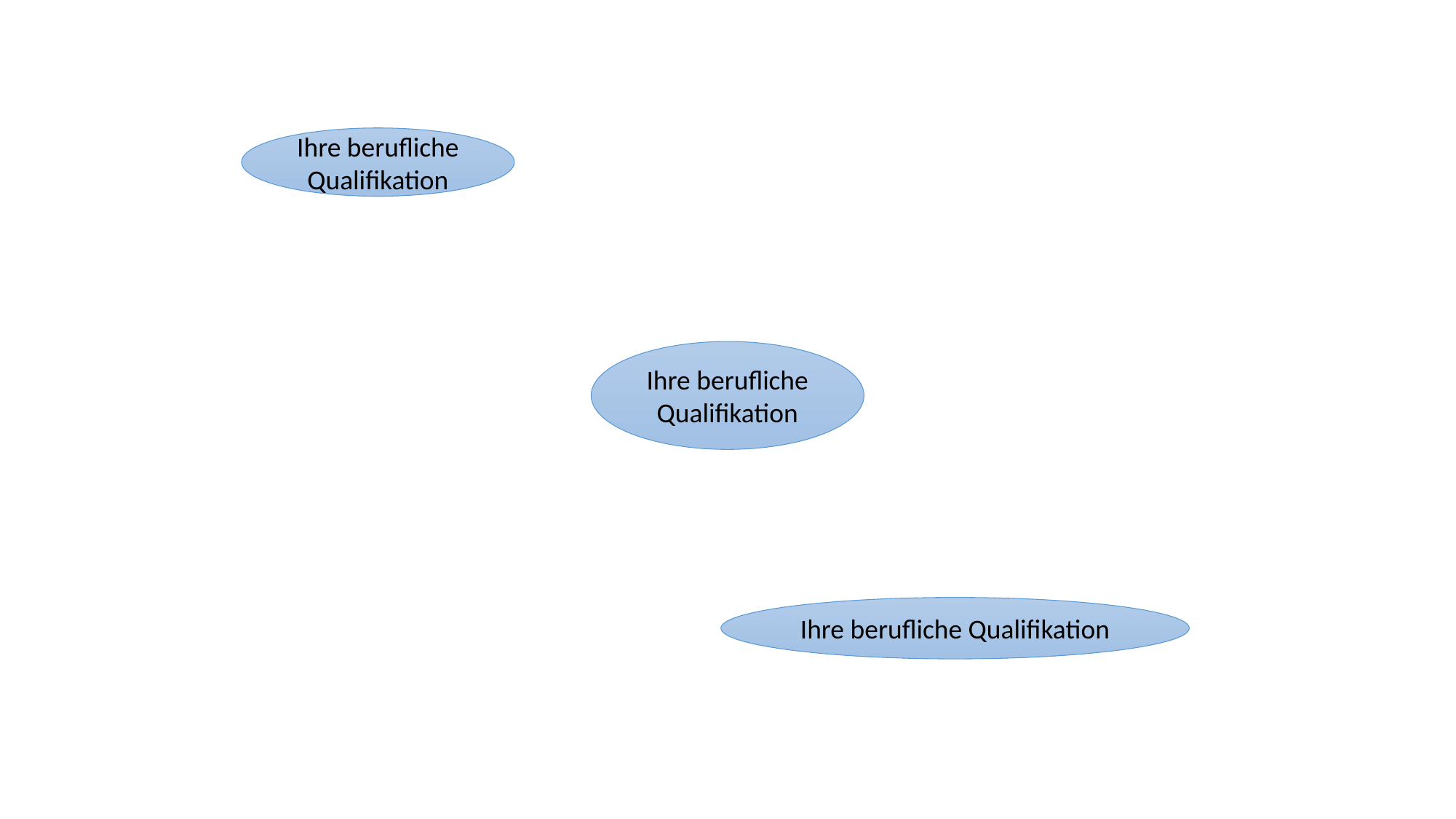

Ihre berufliche Qualifikation
Ihre berufliche Qualifikation
Ihre berufliche Qualifikation